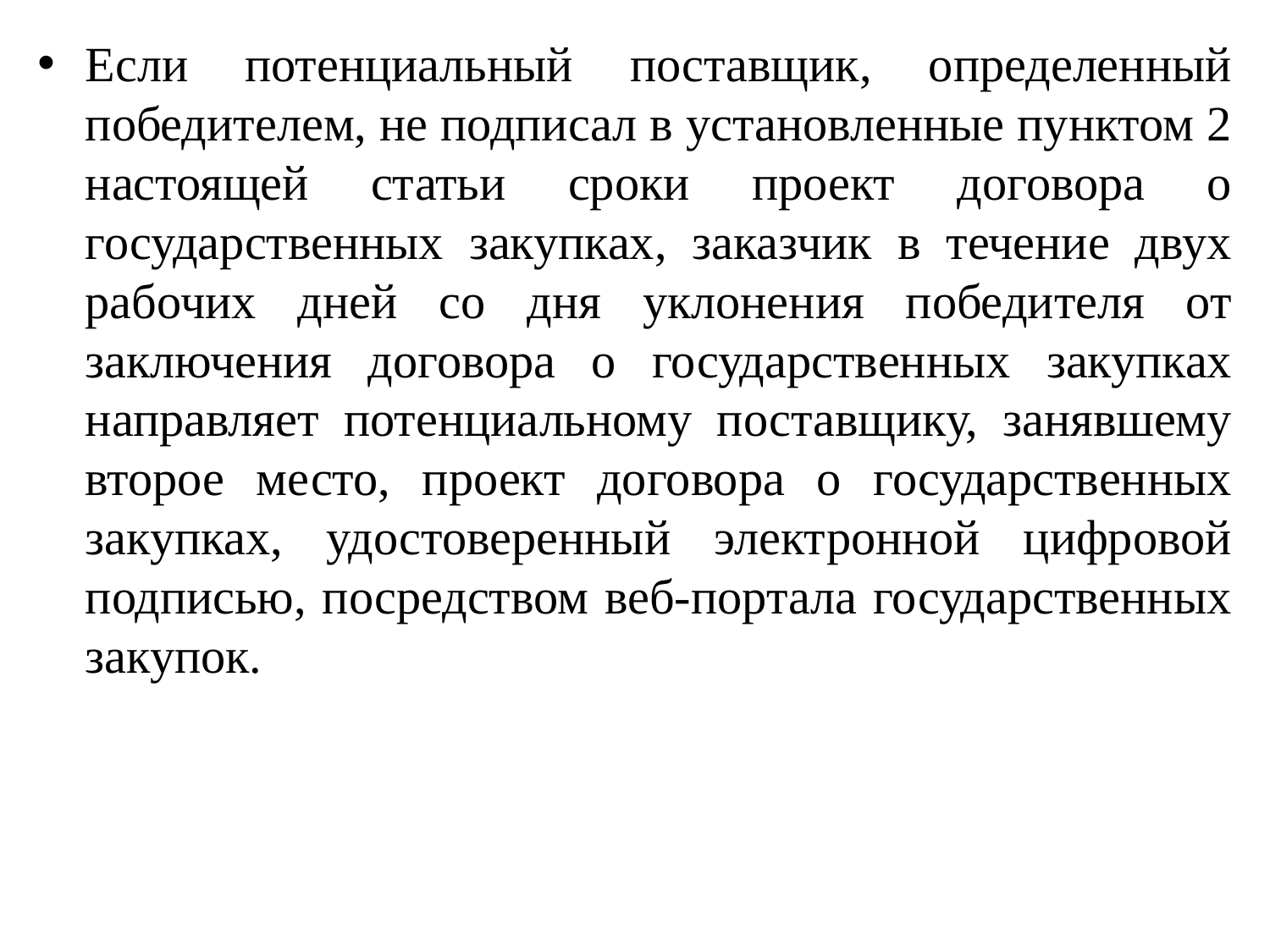

Если потенциальный поставщик, определенный победителем, не подписал в установленные пунктом 2 настоящей статьи сроки проект договора о государственных закупках, заказчик в течение двух рабочих дней со дня уклонения победителя от заключения договора о государственных закупках направляет потенциальному поставщику, занявшему второе место, проект договора о государственных закупках, удостоверенный электронной цифровой подписью, посредством веб-портала государственных закупок.